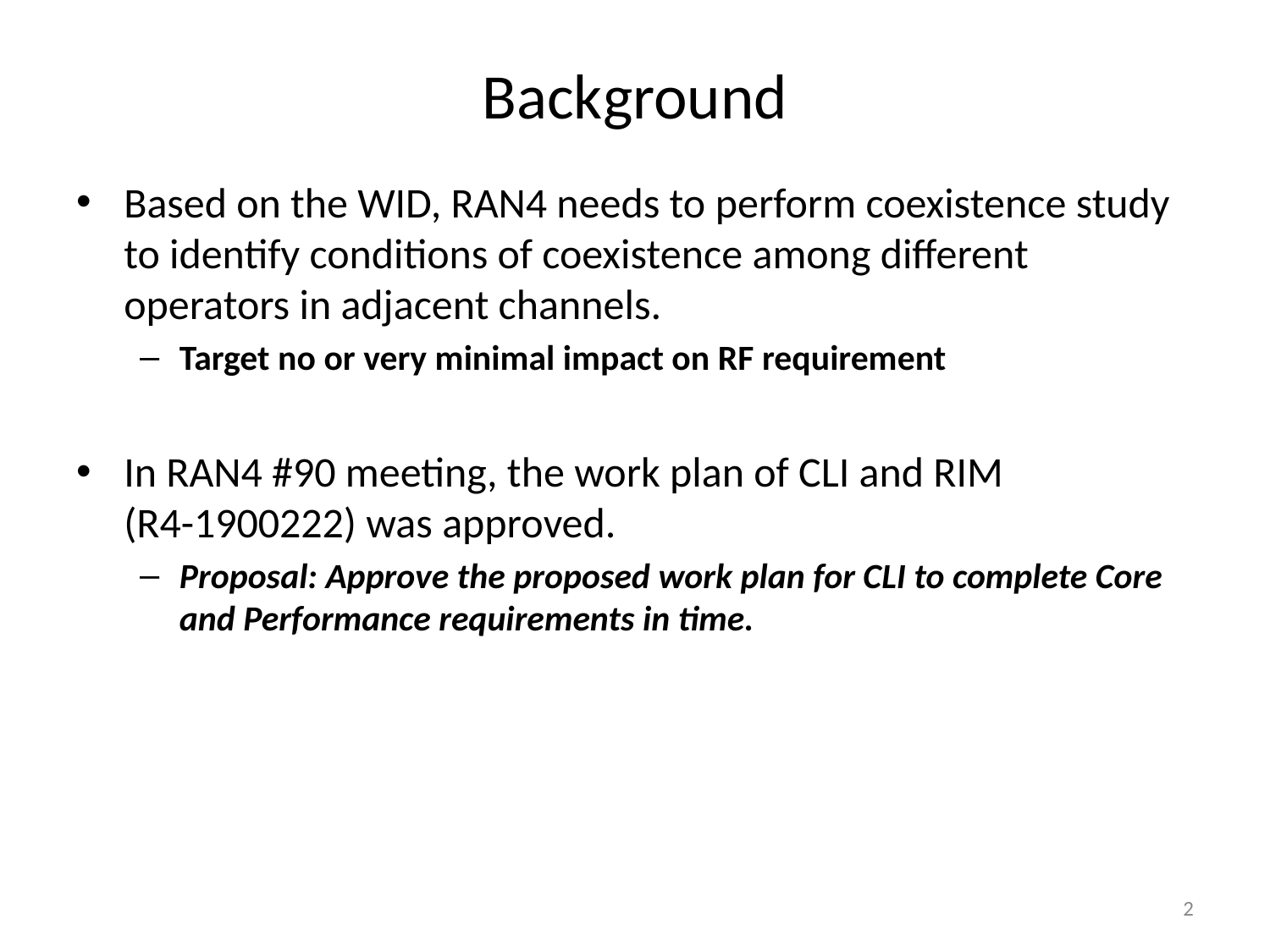

# Background
Based on the WID, RAN4 needs to perform coexistence study to identify conditions of coexistence among different operators in adjacent channels.
Target no or very minimal impact on RF requirement

In RAN4 #90 meeting, the work plan of CLI and RIM
(R4-1900222) was approved.
Proposal: Approve the proposed work plan for CLI to complete Core and Performance requirements in time.

2